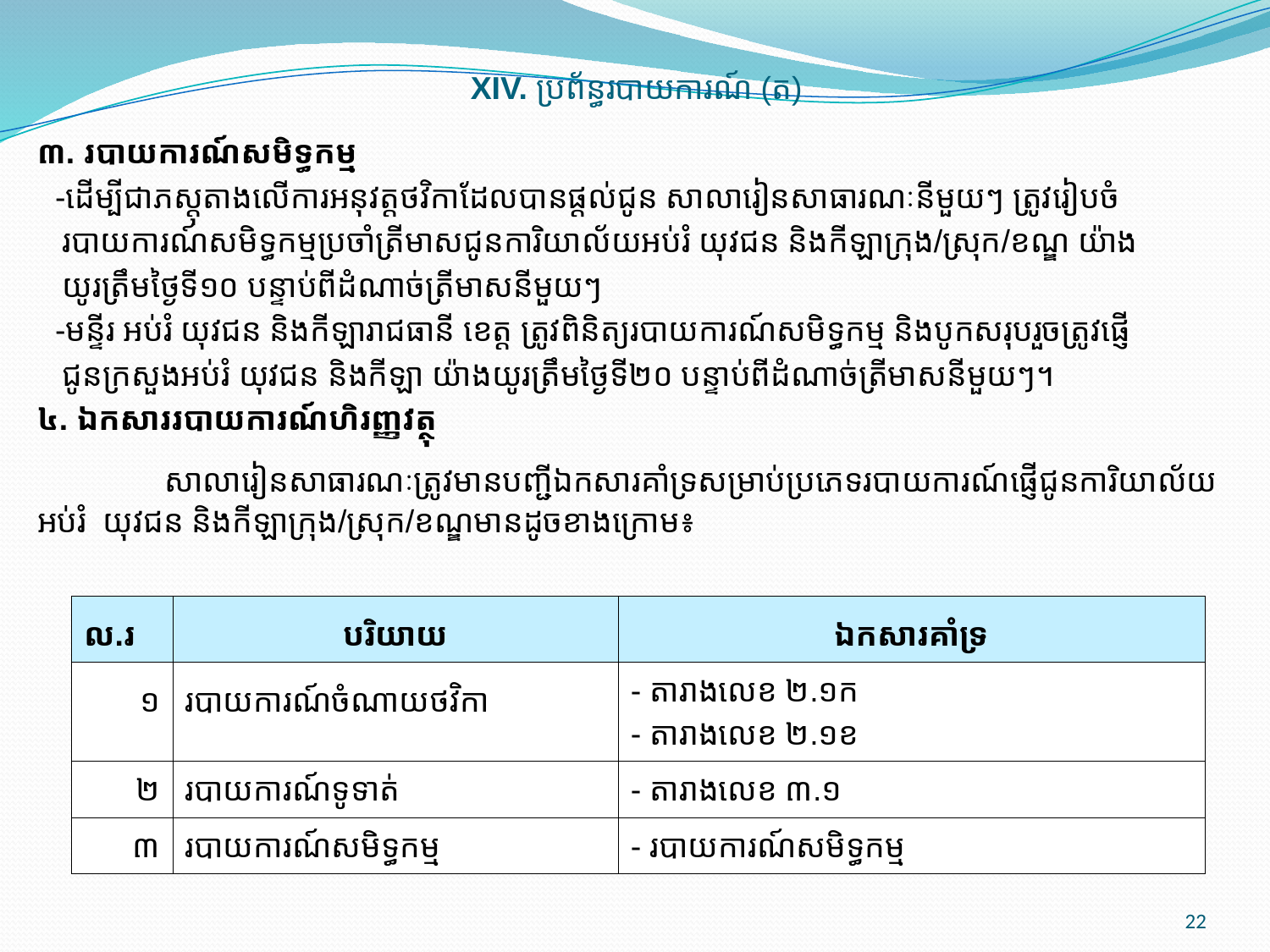

XIV. ប្រព័ន្ធរបាយការណ៍ (ត)
៣. របាយការណ៍សមិទ្ធកម្ម
  -ដើម្បីជាភស្តុតាងលើការអនុវត្តថវិកាដែលបានផ្តល់ជូន សាលារៀនសាធារណៈនីមួយៗ ត្រូវរៀបចំ
   របាយការណ៍សមិទ្ធកម្មប្រចាំត្រីមាសជូនការិយាល័យអប់រំ យុវជន និងកីឡាក្រុង/ស្រុក/ខណ្ឌ យ៉ាង
   យូរត្រឹមថ្ងៃទី១០ បន្ទាប់ពីដំណាច់ត្រីមាសនីមួយៗ
  -មន្ទីរ អប់រំ យុវជន និងកីឡារាជធានី ខេត្ត ត្រូវពិនិត្យរបាយការណ៍សមិទ្ធកម្ម និងបូកសរុបរួចត្រូវ​ផ្ញើ​
   ជូនក្រសួងអប់រំ យុវជន និងកីឡា យ៉ាងយូរត្រឹមថ្ងៃទី២០ បន្ទាប់ពីដំណាច់ត្រីមាសនីមួយៗ។
៤. ឯកសាររបាយការណ៍ហិរញ្ញវត្ថុ
	សាលារៀនសាធារណៈ​ត្រូវ​មានបញ្ជីឯកសារគាំទ្រសម្រាប់ប្រភេទរបាយការណ៍ផ្ញើជូនការិយាល័យអប់រំ  យុវជន និងកីឡាក្រុង/ស្រុក/ខណ្ឌមានដូចខាងក្រោម៖

| ល.រ | បរិយាយ | ឯកសារគាំទ្រ |
| --- | --- | --- |
| ១ | របាយការណ៍ចំណាយថវិកា | - តារាងលេខ ២.១ក - តារាងលេខ ២.១ខ |
| ២ | របាយការណ៍ទូទាត់ | - តារាងលេខ ៣.១ |
| ៣ | របាយការណ៍សមិទ្ធកម្ម | - របាយការណ៍សមិទ្ធកម្ម |

22